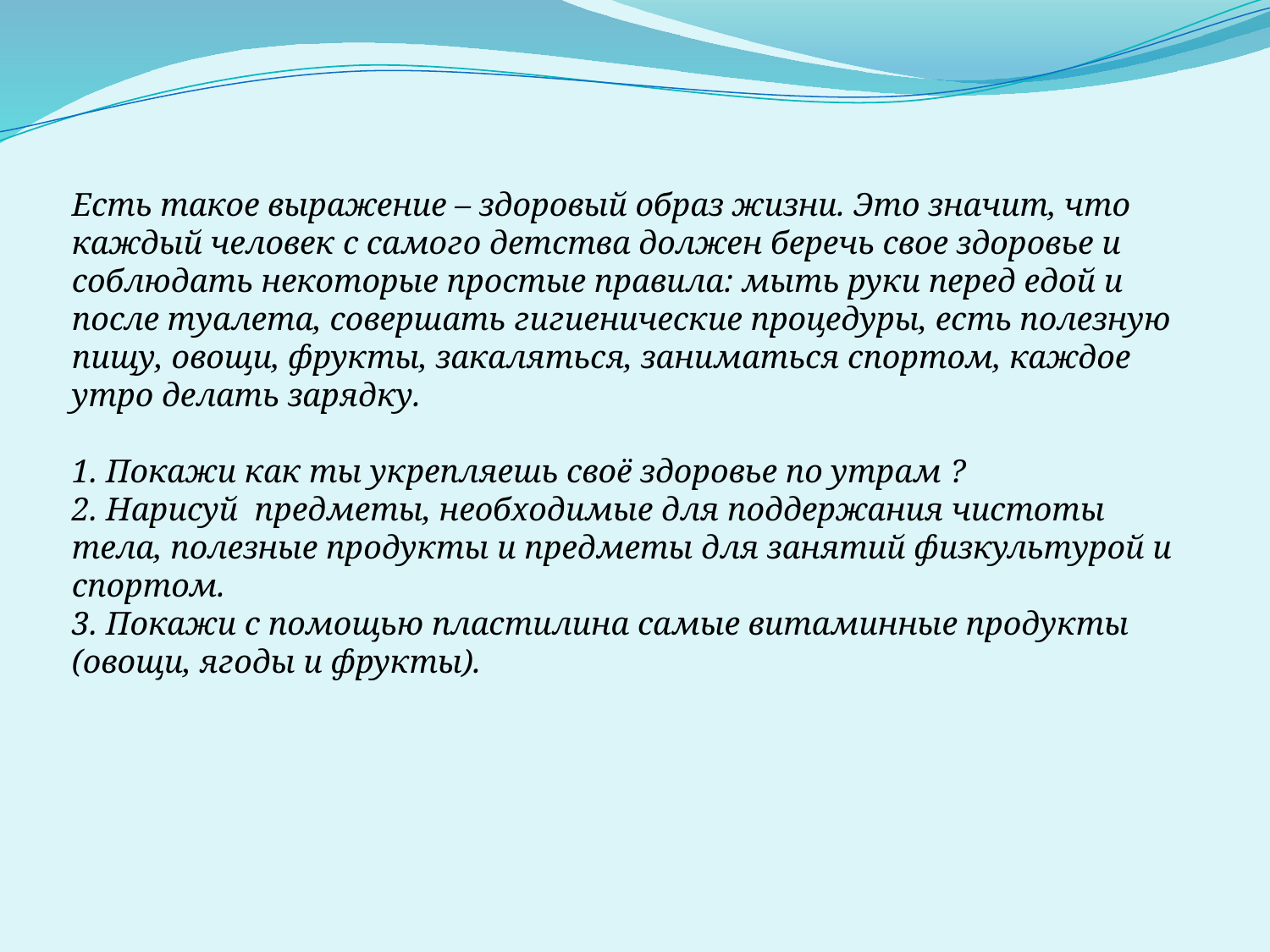

Есть такое выражение – здоровый образ жизни. Это значит, что каждый человек с самого детства должен беречь свое здоровье и соблюдать некоторые простые правила: мыть руки перед едой и после туалета, совершать гигиенические процедуры, есть полезную пищу, овощи, фрукты, закаляться, заниматься спортом, каждое утро делать зарядку.

1. Покажи как ты укрепляешь своё здоровье по утрам ?
2. Нарисуй  предметы, необходимые для поддержания чистоты тела, полезные продукты и предметы для занятий физкультурой и спортом.
3. Покажи с помощью пластилина самые витаминные продукты (овощи, ягоды и фрукты).